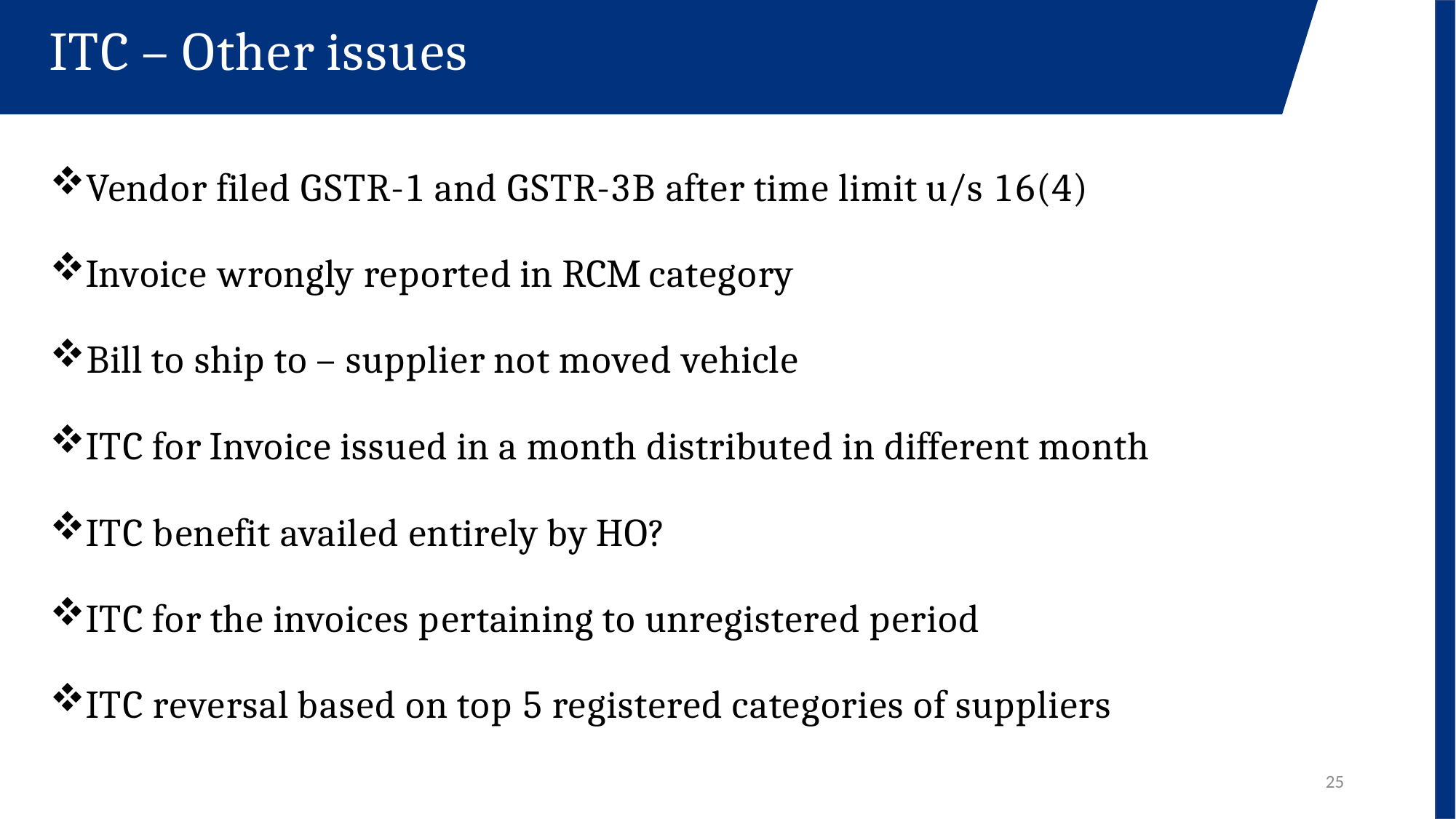

ITC – Other issues
Vendor filed GSTR-1 and GSTR-3B after time limit u/s 16(4)
Invoice wrongly reported in RCM category
Bill to ship to – supplier not moved vehicle
ITC for Invoice issued in a month distributed in different month
ITC benefit availed entirely by HO?
ITC for the invoices pertaining to unregistered period
ITC reversal based on top 5 registered categories of suppliers

25